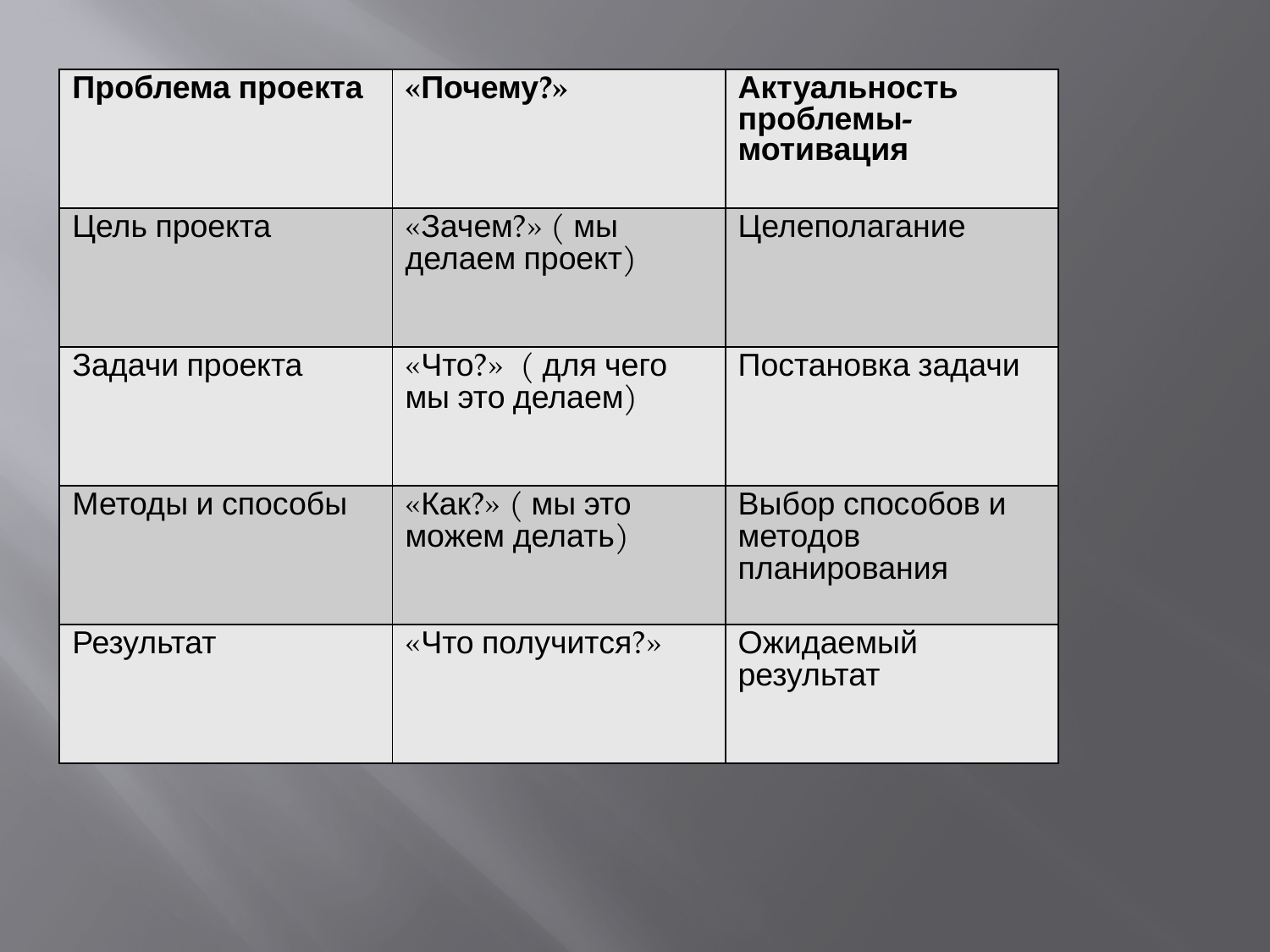

| Проблема проекта | «Почему?» | Актуальность проблемы- мотивация |
| --- | --- | --- |
| Цель проекта | «Зачем?» ( мы делаем проект) | Целеполагание |
| Задачи проекта | «Что?» ( для чего мы это делаем) | Постановка задачи |
| Методы и способы | «Как?» ( мы это можем делать) | Выбор способов и методов планирования |
| Результат | «Что получится?» | Ожидаемый результат |